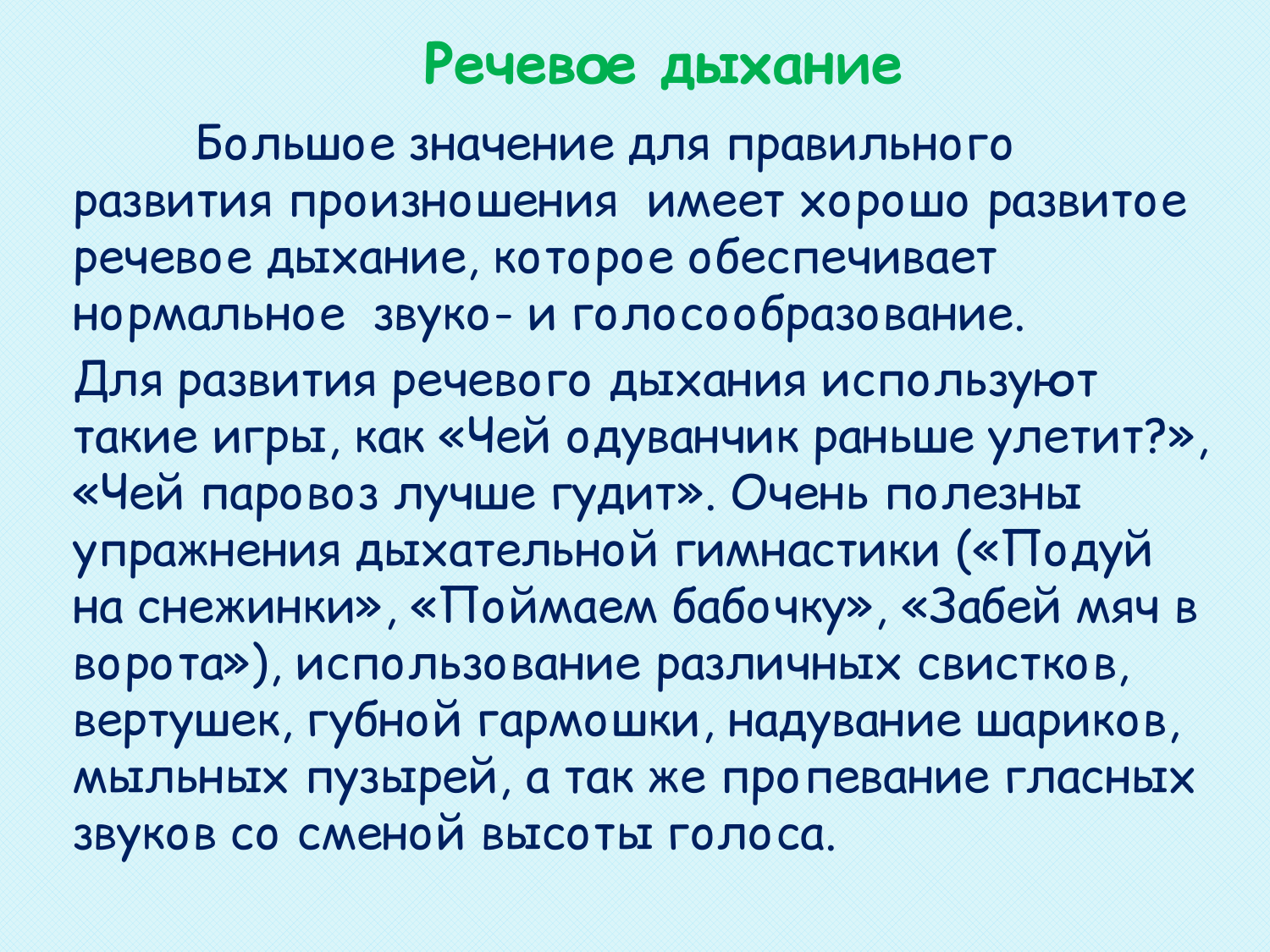

Речевое дыхание
 	Большое значение для правильного развития произношения  имеет хорошо развитое речевое дыхание, которое обеспечивает нормальное  звуко- и голосообразование.
		Для развития речевого дыхания используют такие игры, как «Чей одуванчик раньше улетит?», «Чей паровоз лучше гудит». Очень полезны упражнения дыхательной гимнастики («Подуй на снежинки», «Поймаем бабочку», «Забей мяч в ворота»), использование различных свистков, вертушек, губной гармошки, надувание шариков, мыльных пузырей, а так же пропевание гласных звуков со сменой высоты голоса.